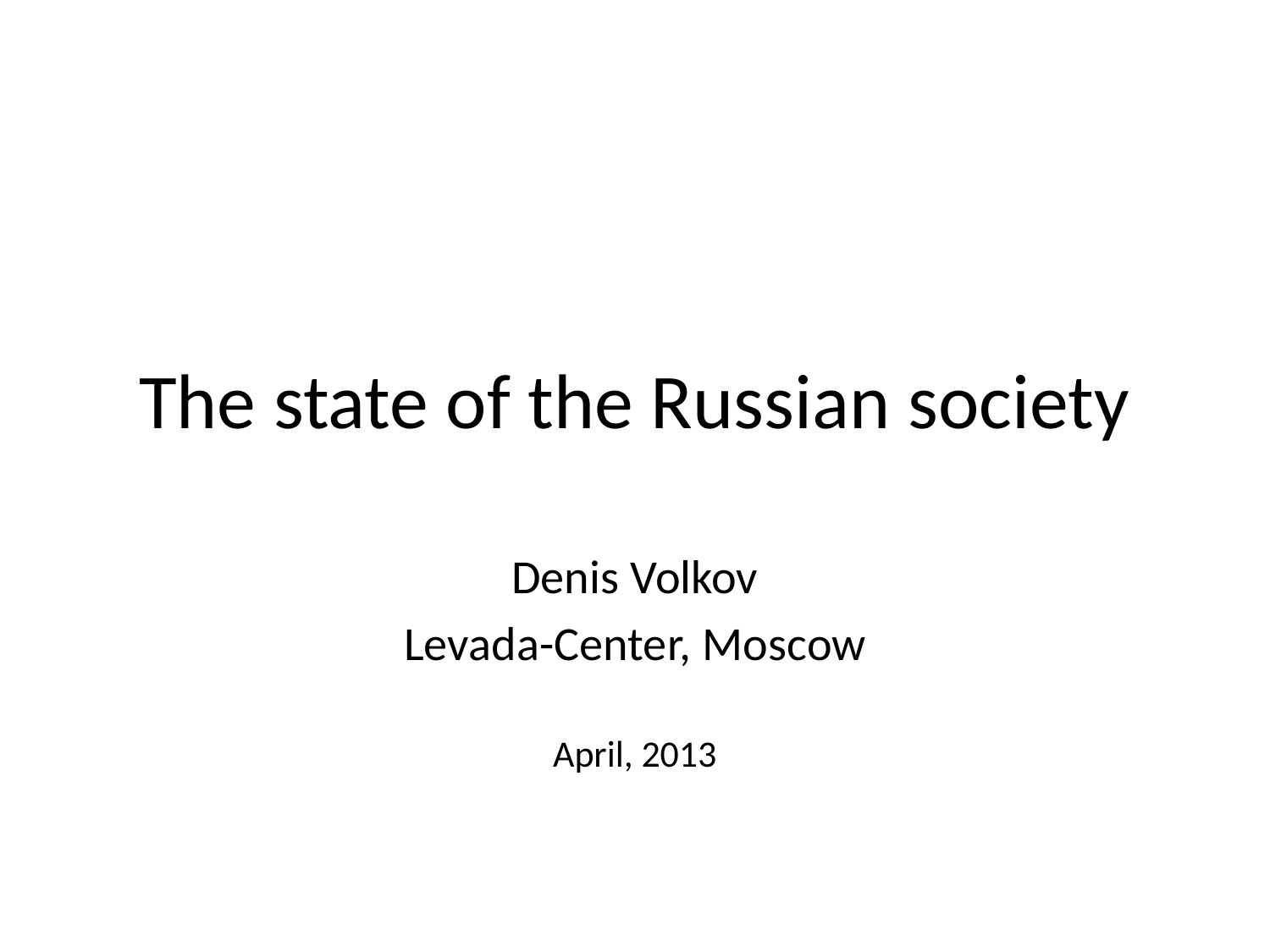

# The state of the Russian society
Denis Volkov
Levada-Center, Moscow

April, 2013